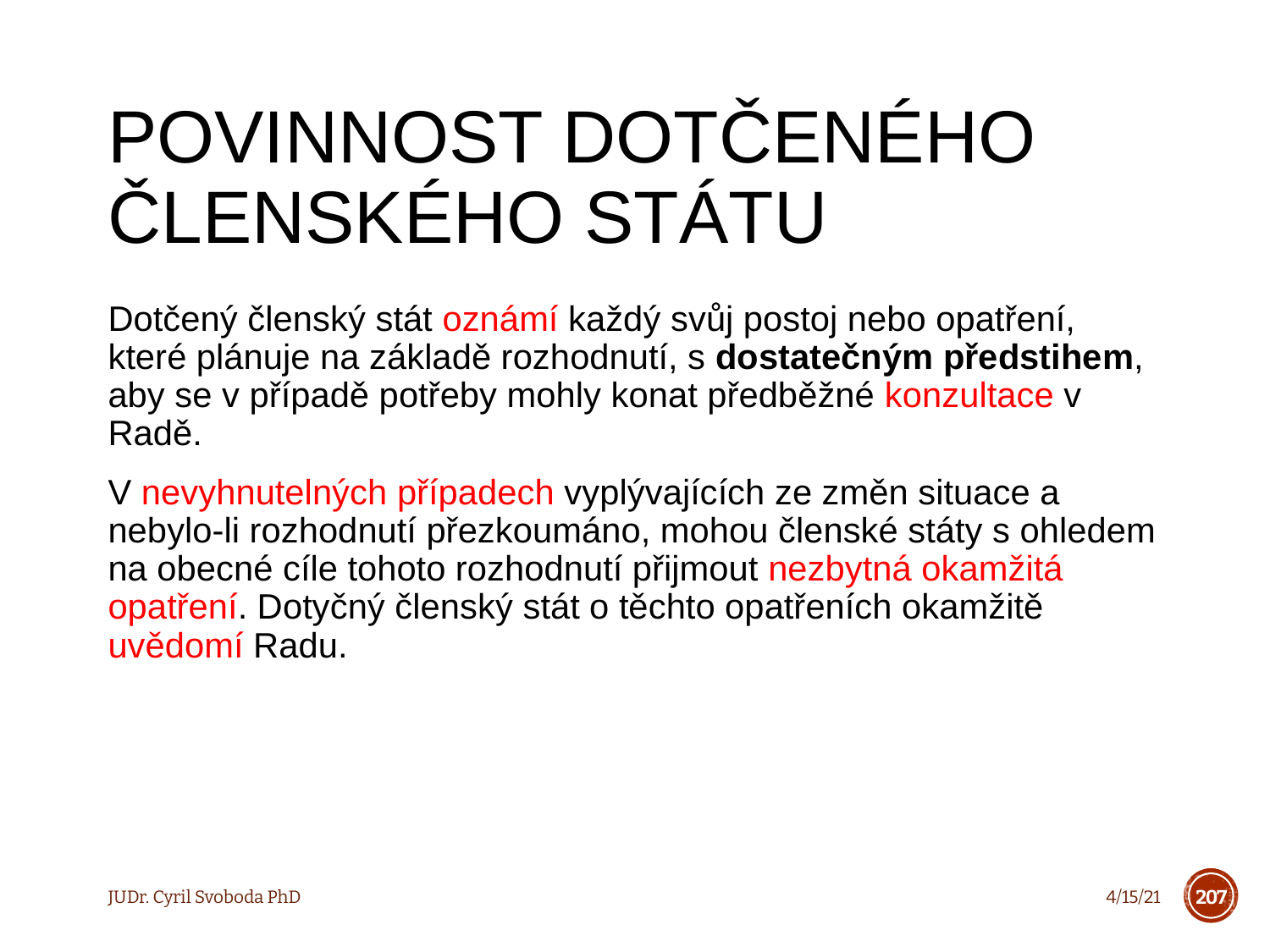

# Povinnost dotčeného členského státu
Dotčený členský stát oznámí každý svůj postoj nebo opatření, které plánuje na základě rozhodnutí, s dostatečným předstihem, aby se v případě potřeby mohly konat předběžné konzultace v Radě.
V nevyhnutelných případech vyplývajících ze změn situace a nebylo-li rozhodnutí přezkoumáno, mohou členské státy s ohledem na obecné cíle tohoto rozhodnutí přijmout nezbytná okamžitá opatření. Dotyčný členský stát o těchto opatřeních okamžitě uvědomí Radu.
JUDr. Cyril Svoboda PhD
4/15/21
207